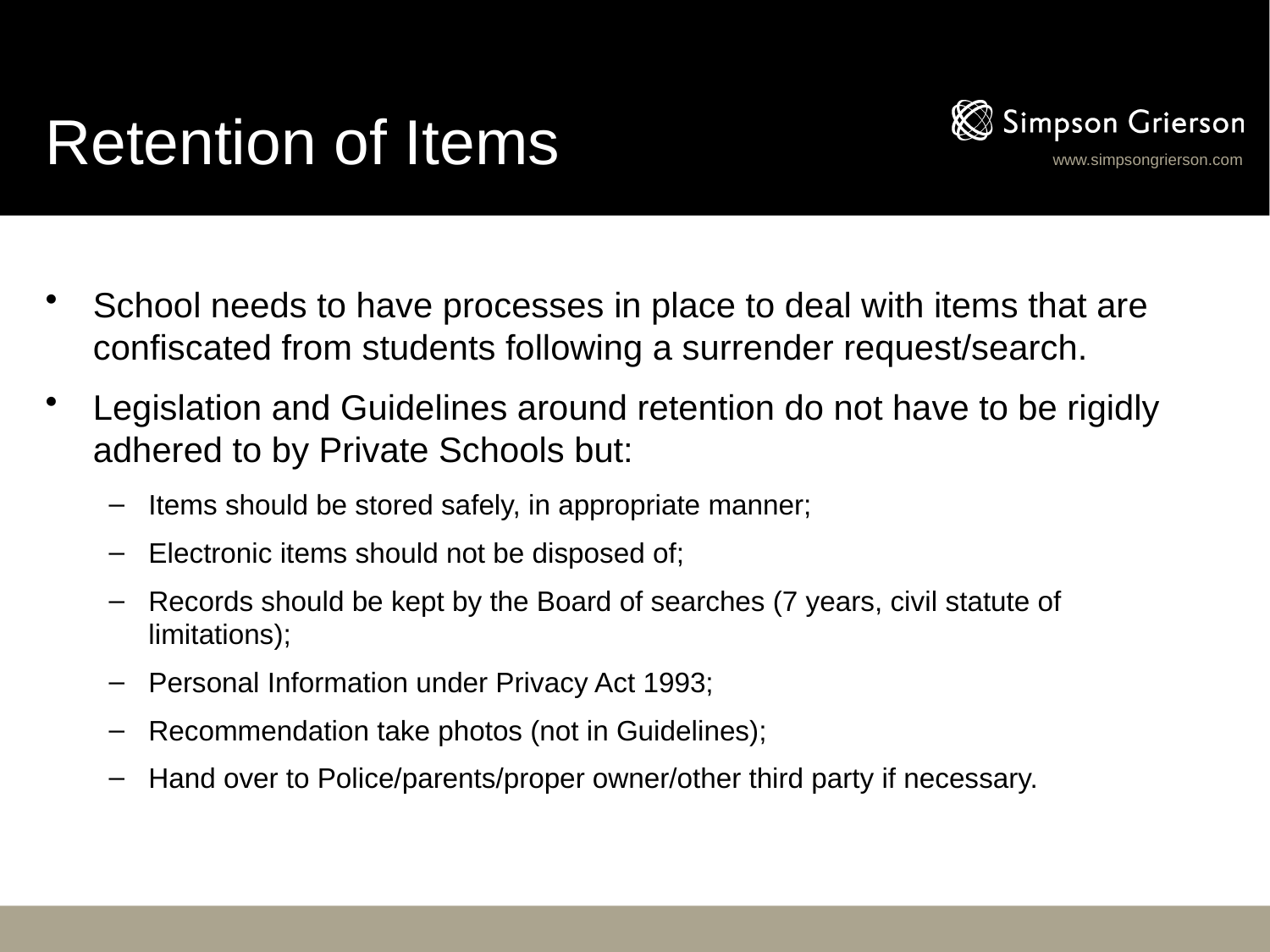

# Retention of Items
School needs to have processes in place to deal with items that are confiscated from students following a surrender request/search.
Legislation and Guidelines around retention do not have to be rigidly adhered to by Private Schools but:
Items should be stored safely, in appropriate manner;
Electronic items should not be disposed of;
Records should be kept by the Board of searches (7 years, civil statute of limitations);
Personal Information under Privacy Act 1993;
Recommendation take photos (not in Guidelines);
Hand over to Police/parents/proper owner/other third party if necessary.